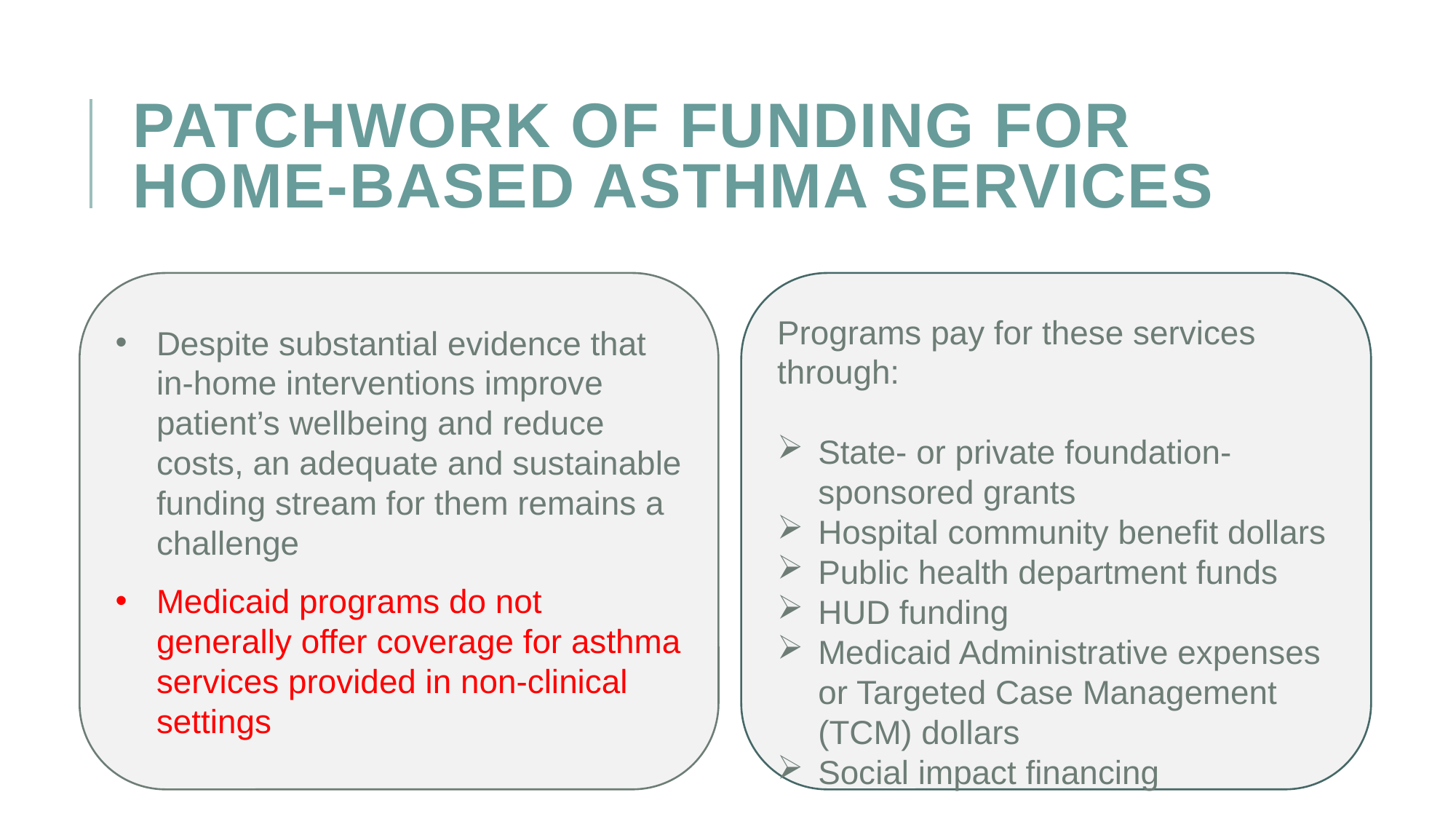

# Patchwork of funding for home-based asthma services
Despite substantial evidence that in-home interventions improve patient’s wellbeing and reduce costs, an adequate and sustainable funding stream for them remains a challenge
Medicaid programs do not generally offer coverage for asthma services provided in non-clinical settings

Programs pay for these services through:

State- or private foundation-sponsored grants
Hospital community benefit dollars
Public health department funds
HUD funding
Medicaid Administrative expenses or Targeted Case Management (TCM) dollars
Social impact financing